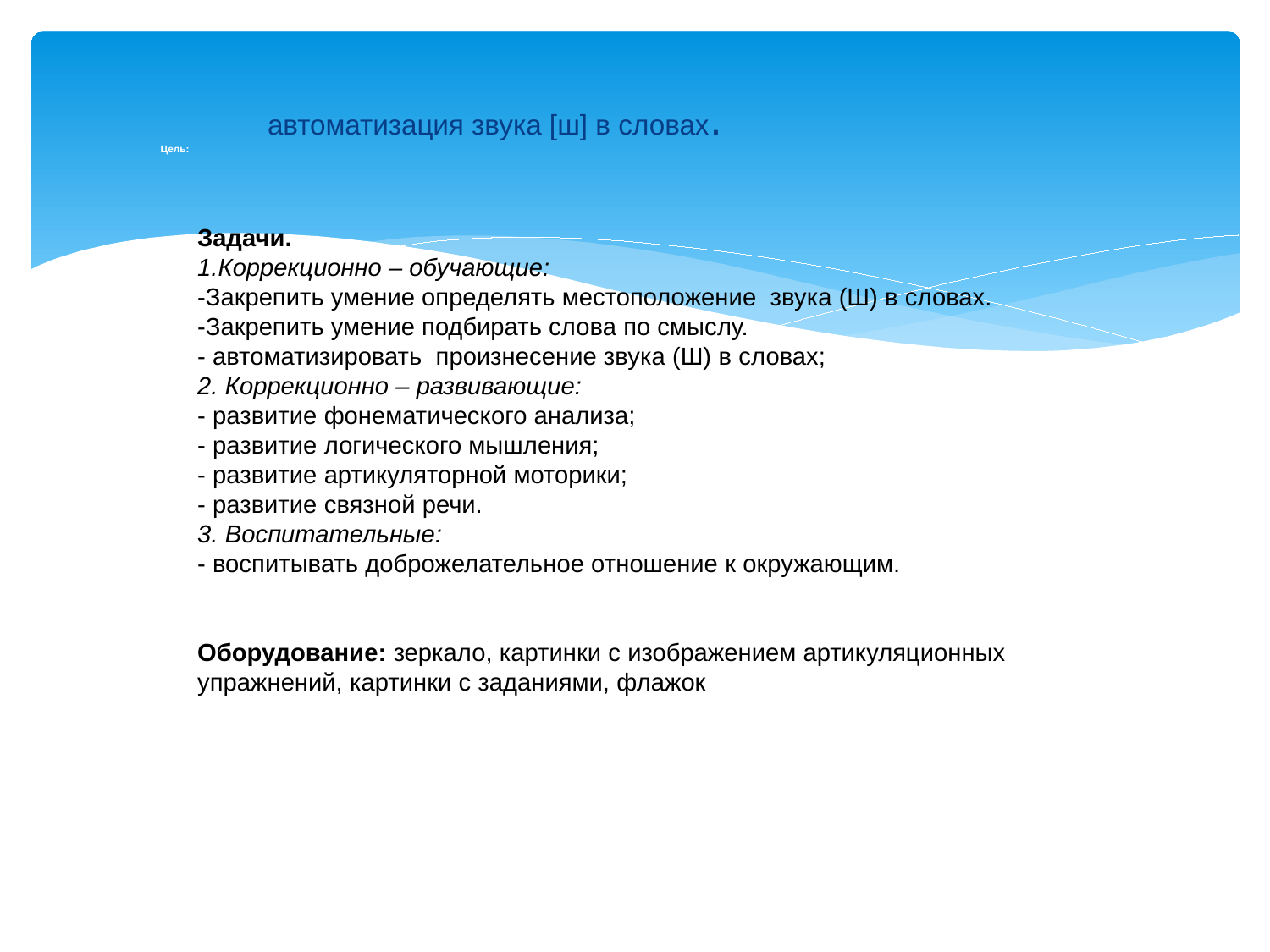

автоматизация звука [ш] в словах.

# Цель:
Задачи.
1.Коррекционно – обучающие:
-Закрепить умение определять местоположение  звука (Ш) в словах.
-Закрепить умение подбирать слова по смыслу.
- автоматизировать  произнесение звука (Ш) в словах;
2. Коррекционно – развивающие:
- развитие фонематического анализа;
- развитие логического мышления;
- развитие артикуляторной моторики;
- развитие связной речи.
3. Воспитательные:
- воспитывать доброжелательное отношение к окружающим.

Оборудование: зеркало, картинки с изображением артикуляционных упражнений, картинки с заданиями, флажок